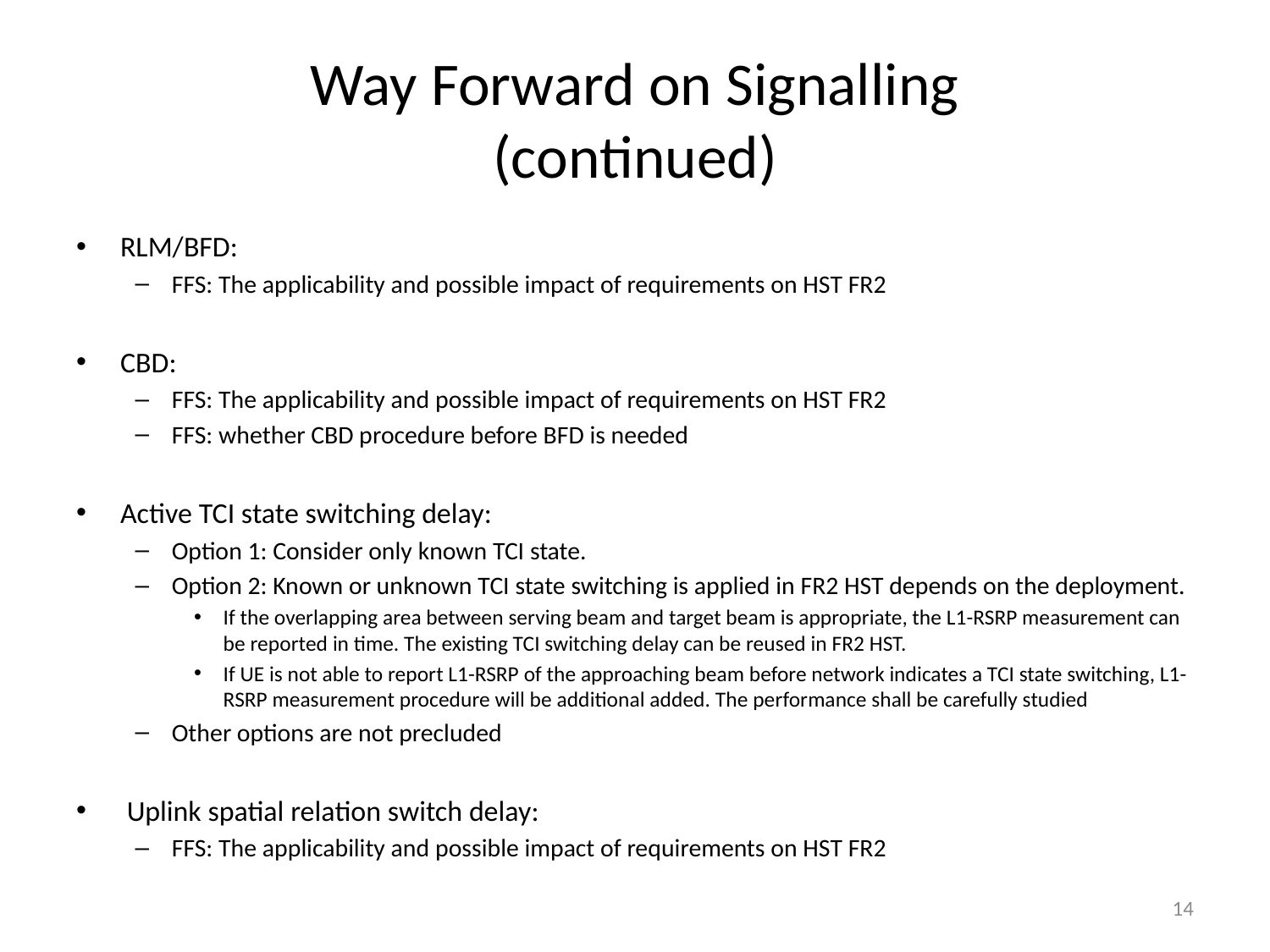

# Way Forward on Signalling (continued)
RLM/BFD:
FFS: The applicability and possible impact of requirements on HST FR2

CBD:
FFS: The applicability and possible impact of requirements on HST FR2
FFS: whether CBD procedure before BFD is needed

Active TCI state switching delay:
Option 1: Consider only known TCI state.
Option 2: Known or unknown TCI state switching is applied in FR2 HST depends on the deployment.
If the overlapping area between serving beam and target beam is appropriate, the L1-RSRP measurement can be reported in time. The existing TCI switching delay can be reused in FR2 HST.
If UE is not able to report L1-RSRP of the approaching beam before network indicates a TCI state switching, L1-RSRP measurement procedure will be additional added. The performance shall be carefully studied
Other options are not precluded

 Uplink spatial relation switch delay:
FFS: The applicability and possible impact of requirements on HST FR2
14